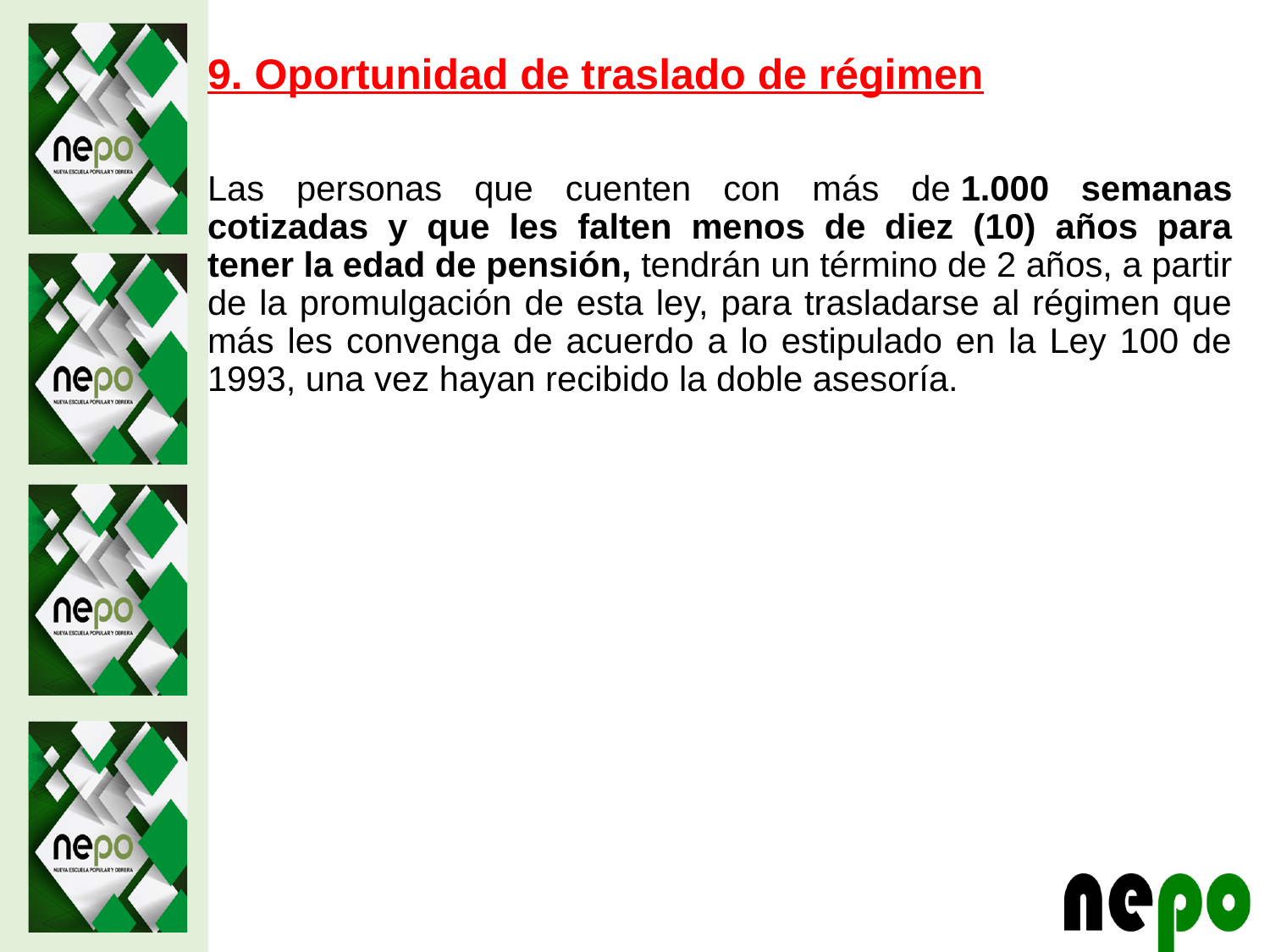

9. Oportunidad de traslado de régimen

Las personas que cuenten con más de 1.000 semanas cotizadas y que les falten menos de diez (10) años para tener la edad de pensión, tendrán un término de 2 años, a partir de la promulgación de esta ley, para trasladarse al régimen que más les convenga de acuerdo a lo estipulado en la Ley 100 de 1993, una vez hayan recibido la doble asesoría.